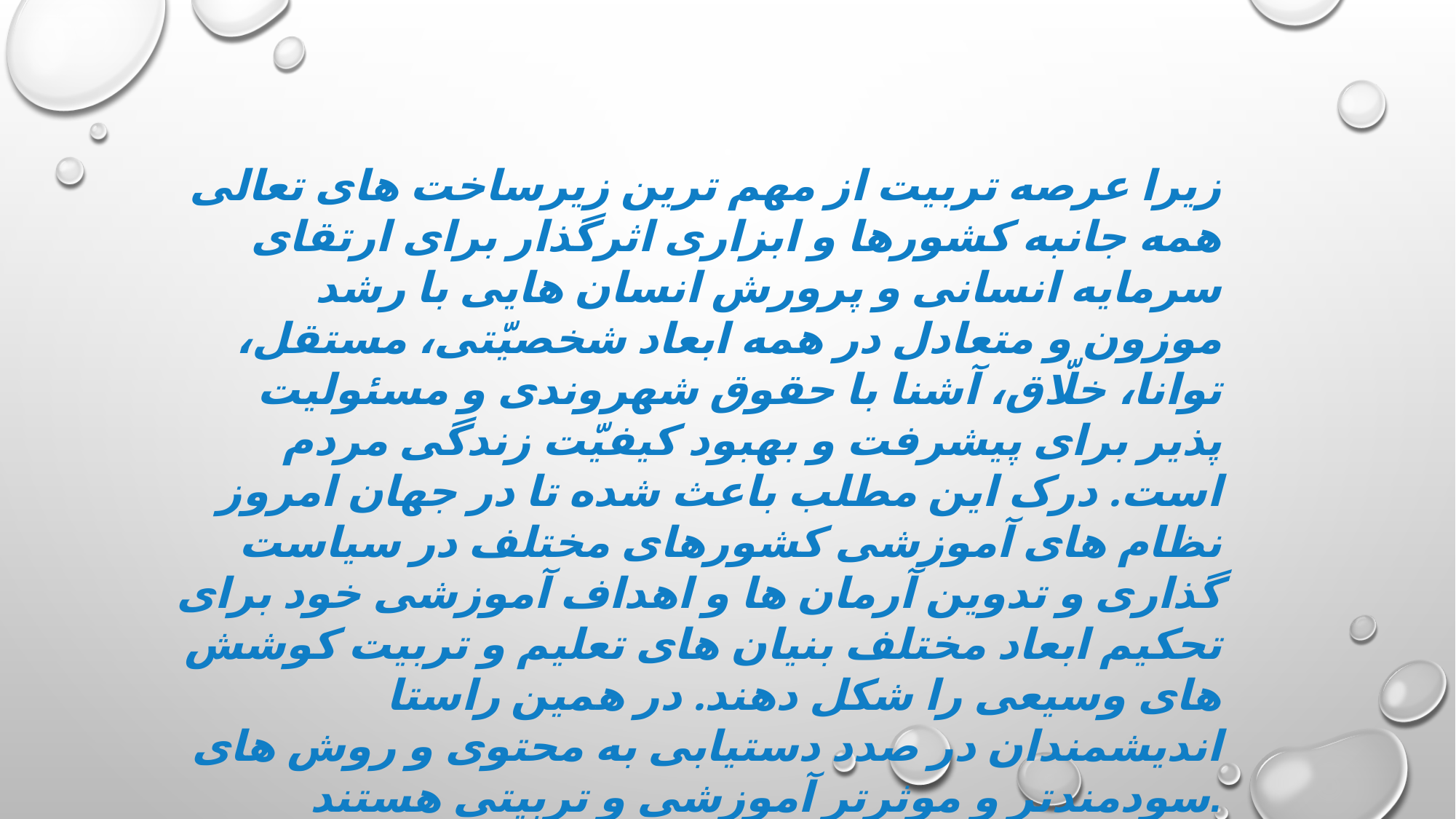

زیرا عرصه تربیت از مهم ترین زیرساخت های تعالی همه جانبه کشورها و ابزاری اثرگذار برای ارتقای سرمایه انسانی و پرورش انسان هایی با رشد موزون و متعادل در همه ابعاد شخصیّتی، مستقل، توانا، خلّاق، آشنا با حقوق شهروندی و مسئولیت پذیر برای پیشرفت و بهبود کیفیّت زندگی مردم است. درک این مطلب باعث شده تا در جهان امروز نظام های آموزشی کشورهای مختلف در سیاست گذاری و تدوین آرمان ها و اهداف آموزشی خود برای تحکیم ابعاد مختلف بنیان های تعلیم و تربیت کوشش های وسیعی را شکل دهند. در همین راستا اندیشمندان در صدد دستیابی به محتوی و روش های سودمندتر و موثرتر آموزشی و تربیتی هستند.